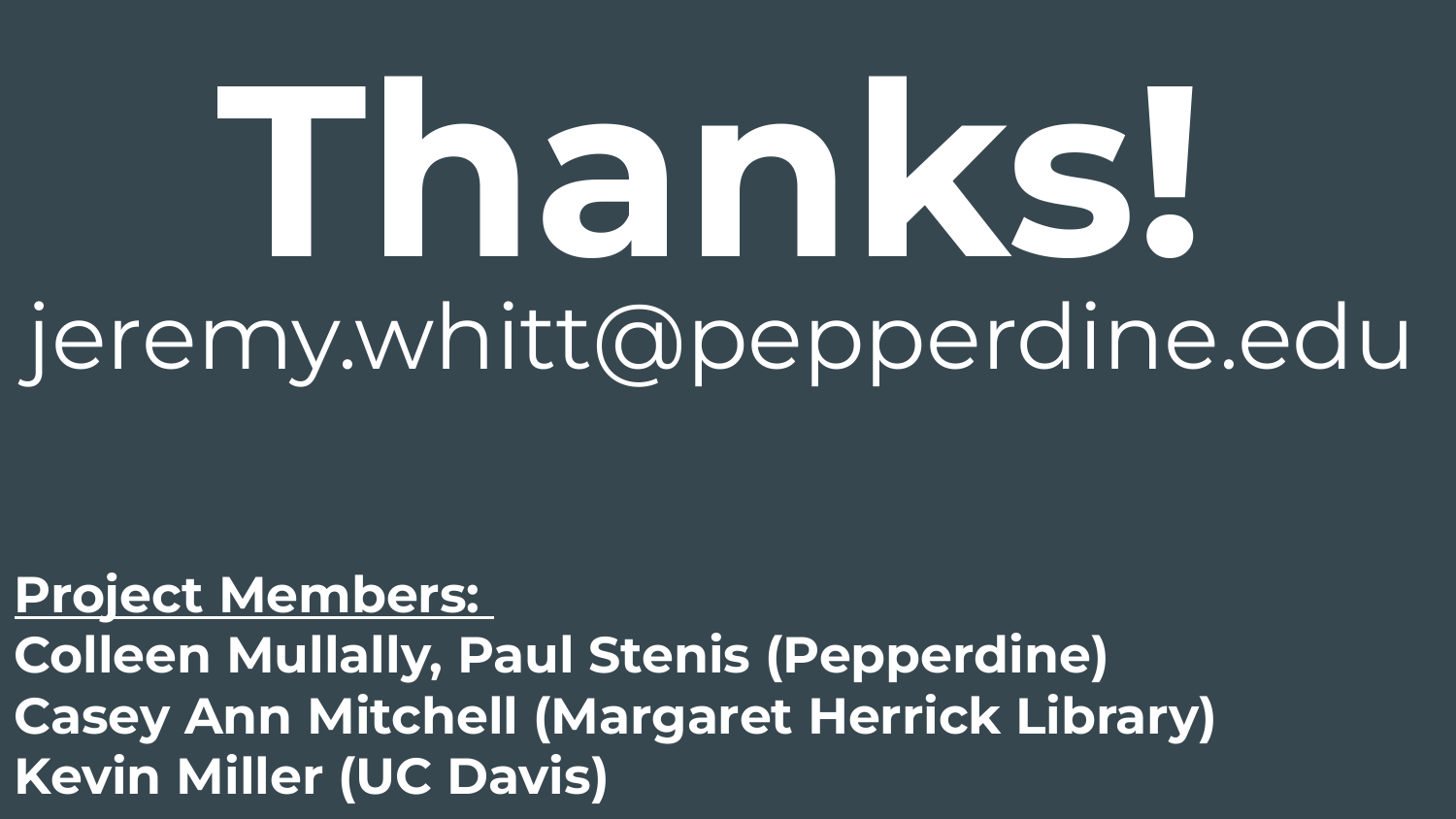

Thanks!
jeremy.whitt@pepperdine.edu
Project Members:
Colleen Mullally, Paul Stenis (Pepperdine)
Casey Ann Mitchell (Margaret Herrick Library)
Kevin Miller (UC Davis)